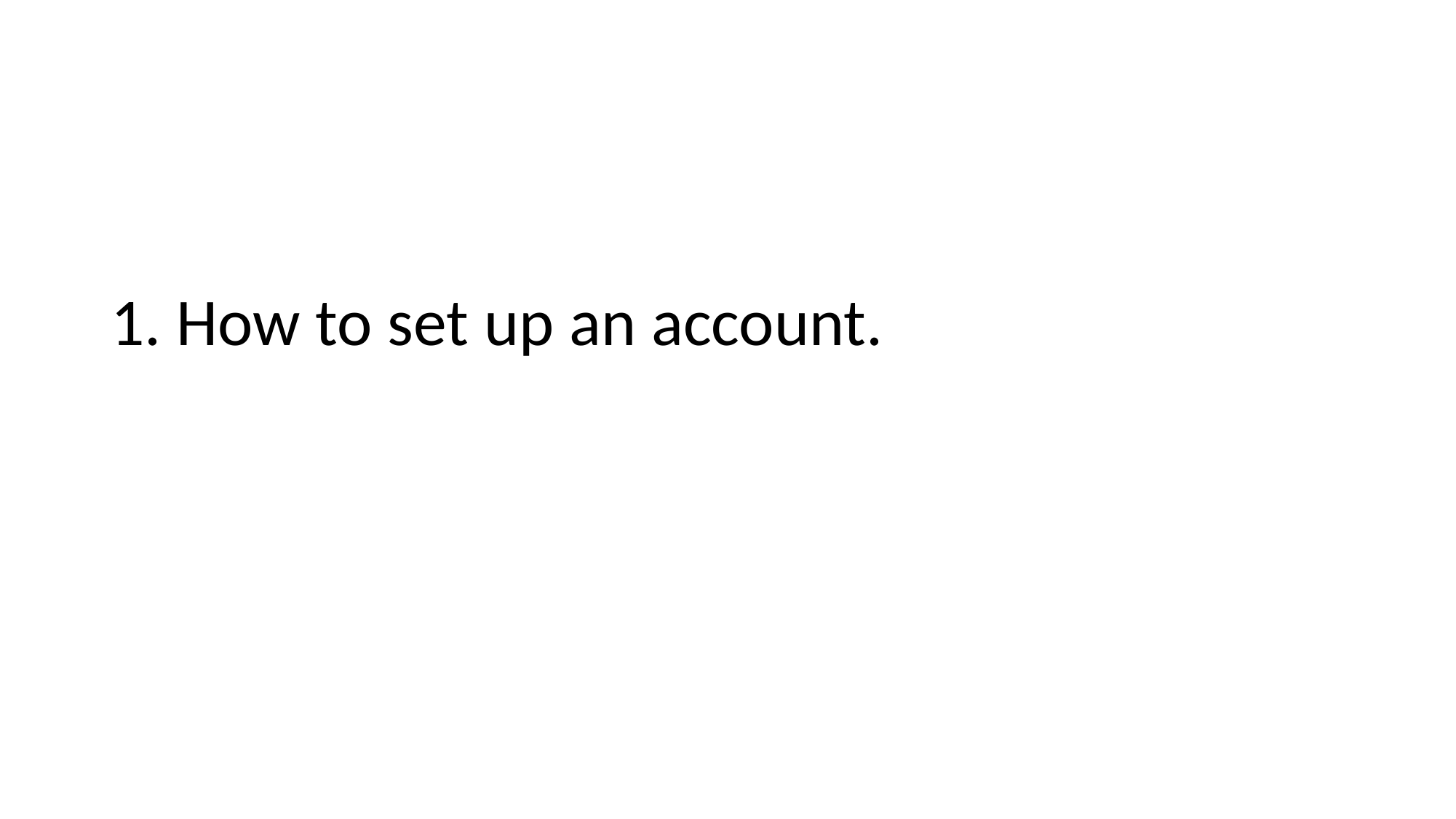

# 1. How to set up an account.